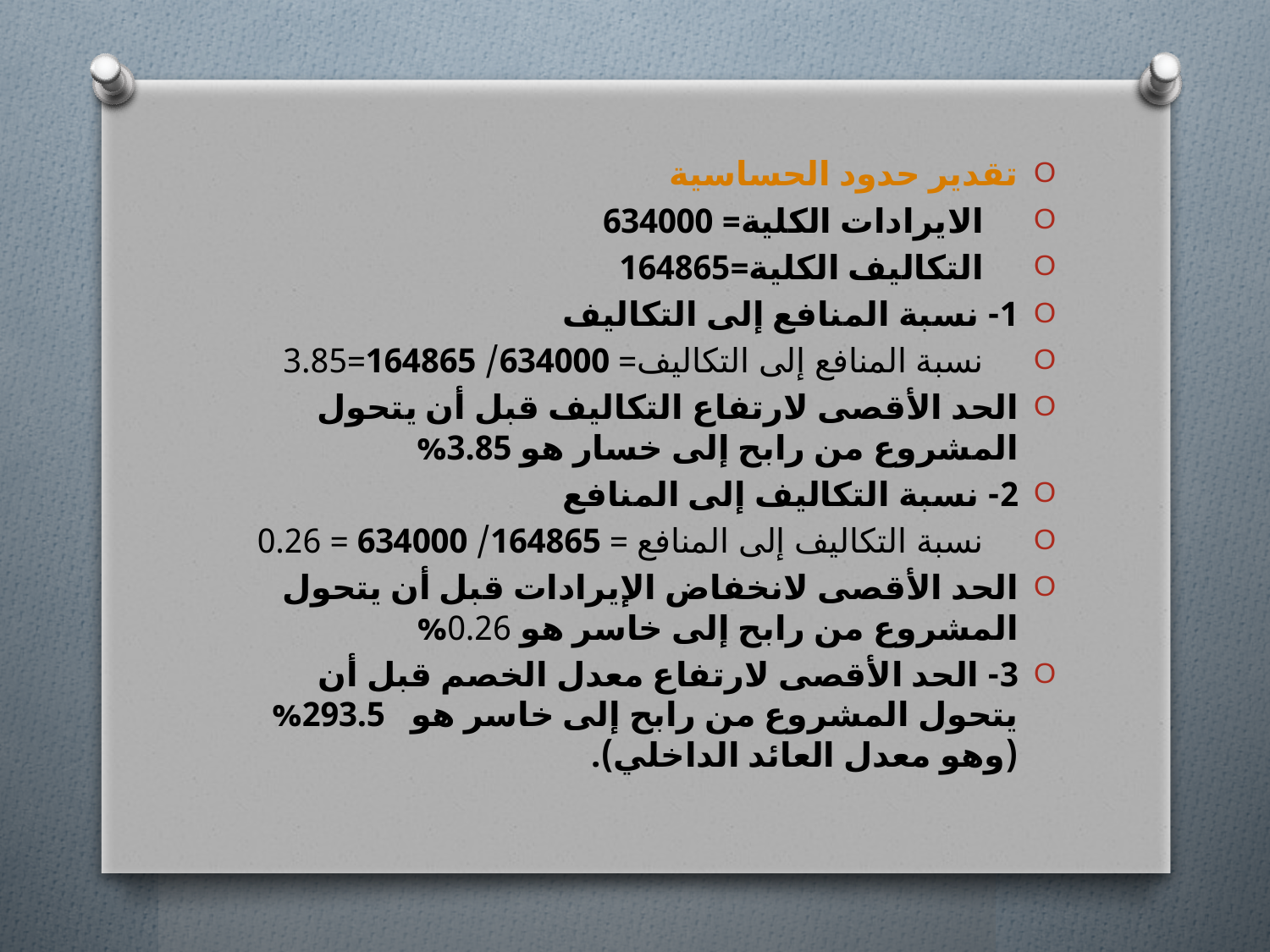

تقدير حدود الحساسية
    الايرادات الكلية= 634000
    التكاليف الكلية=164865
1- نسبة المنافع إلى التكاليف
    نسبة المنافع إلى التكاليف= 634000/ 164865=3.85
الحد الأقصى لارتفاع التكاليف قبل أن يتحول المشروع من رابح إلى خسار هو 3.85%
2- نسبة التكاليف إلى المنافع
    نسبة التكاليف إلى المنافع = 164865/ 634000 = 0.26
الحد الأقصى لانخفاض الإيرادات قبل أن يتحول المشروع من رابح إلى خاسر هو 0.26%
3- الحد الأقصى لارتفاع معدل الخصم قبل أن يتحول المشروع من رابح إلى خاسر هو   293.5% (وهو معدل العائد الداخلي).